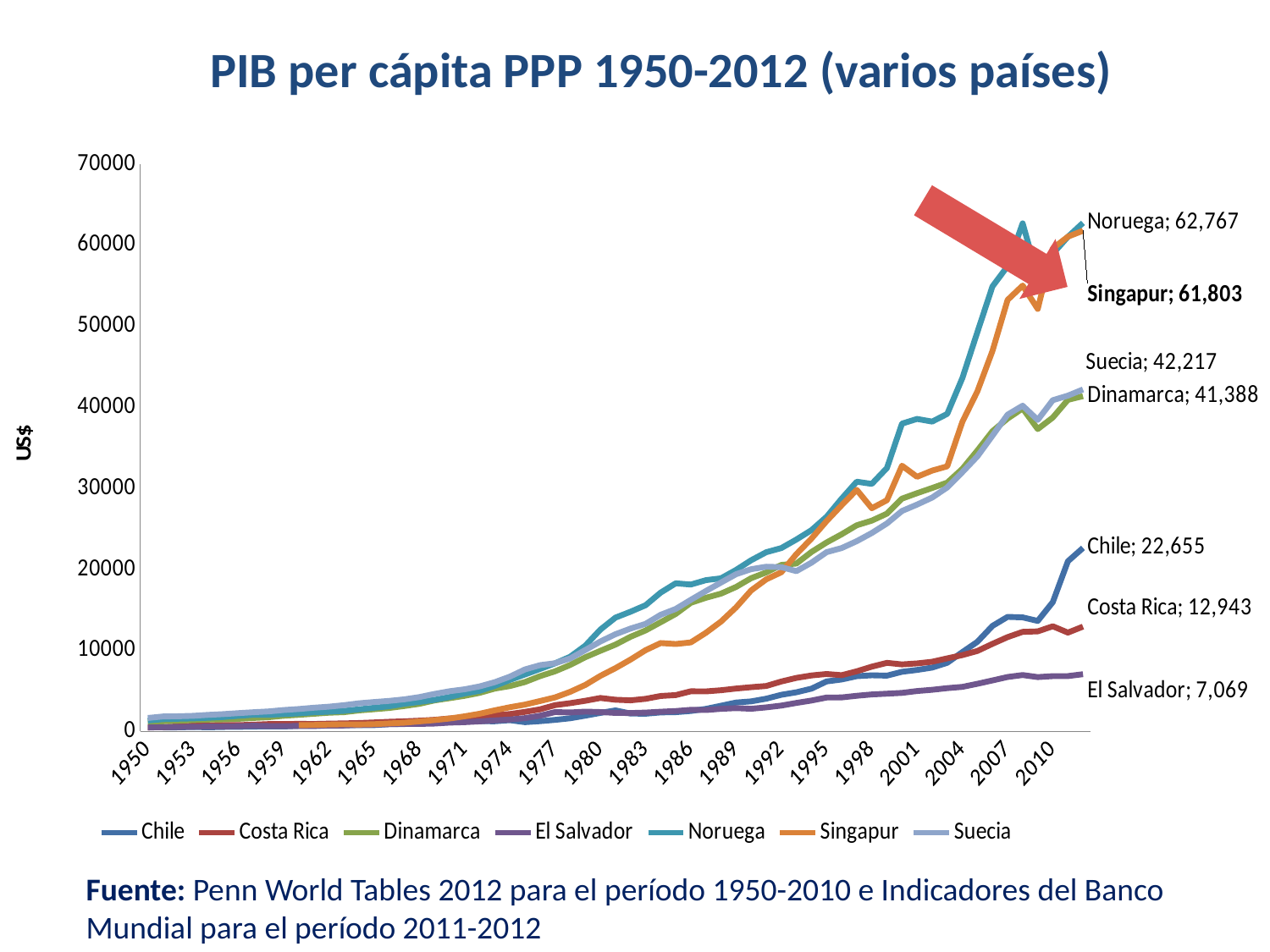

PIB per cápita PPP 1950-2012 (varios países)

### Chart

| Category | Chile | Costa Rica | Dinamarca | El Salvador | Noruega | Singapur | Suecia |
|---|---|---|---|---|---|---|---|
| 1950 | None | 504.43 | 1238.93 | 488.69 | 1356.48 | None | 1665.2 |
| 1951 | 493.94 | 544.05 | 1261.49 | 531.7 | 1522.32 | None | 1850.57 |
| 1952 | 510.38 | 625.27 | 1317.01 | 553.59 | 1572.81 | None | 1875.94 |
| 1953 | 560.8 | 727.83 | 1407.79 | 582.55 | 1617.83 | None | 1931.27 |
| 1954 | 515.24 | 760.45 | 1472.68 | 608.57 | 1692.41 | None | 2047.62 |
| 1955 | 555.82 | 805.03 | 1498.8 | 626.45 | 1787.07 | None | 2140.75 |
| 1956 | 578.23 | 788.62 | 1561.27 | 656.57 | 1934.65 | None | 2268.06 |
| 1957 | 608.67 | 844.84 | 1670.96 | 711.43 | 2060.32 | None | 2378.68 |
| 1958 | 627.54 | 913.8 | 1759.84 | 676.37 | 2055.73 | None | 2478.22 |
| 1959 | 622.1 | 914.27 | 1941.11 | 670.02 | 2148.79 | None | 2647.99 |
| 1960 | 694.62 | 944.65 | 2054.32 | 680.94 | 2236.65 | 782.98 | 2771.9 |
| 1961 | 701.03 | 927.9 | 2185.71 | 681.05 | 2362.4 | 803.4 | 2934.83 |
| 1962 | 734.8 | 970.61 | 2317.27 | 733.11 | 2441.03 | 851.2 | 3060.55 |
| 1963 | 765.08 | 1004.11 | 2382.05 | 744.34 | 2545.89 | 882.48 | 3248.57 |
| 1964 | 782.06 | 1042.88 | 2601.61 | 807.97 | 2737.06 | 865.19 | 3482.78 |
| 1965 | 786.21 | 1122.08 | 2747.51 | 851.07 | 2927.19 | 902.94 | 3636.95 |
| 1966 | 904.06 | 1200.29 | 2903.99 | 902.55 | 3111.79 | 995.28 | 3776.69 |
| 1967 | 920.95 | 1252.88 | 3139.12 | 939.16 | 3417.19 | 1081.25 | 3966.23 |
| 1968 | 986.31 | 1337.23 | 3414.86 | 935.19 | 3644.91 | 1251.57 | 4245.06 |
| 1969 | 1091.75 | 1441.88 | 3830.5 | 977.24 | 3900.83 | 1402.28 | 4636.38 |
| 1970 | 1141.4 | 1606.3 | 4107.39 | 1094.39 | 4249.85 | 1599.32 | 4964.85 |
| 1971 | 1258.35 | 1700.12 | 4398.21 | 1147.84 | 4691.1 | 1871.36 | 5205.65 |
| 1972 | 1273.71 | 1829.26 | 4770.74 | 1249.97 | 5025.56 | 2192.78 | 5563.1 |
| 1973 | 1260.46 | 2007.49 | 5295.92 | 1369.12 | 5629.24 | 2608.62 | 6085.99 |
| 1974 | 1399.28 | 2153.04 | 5605.07 | 1478.89 | 6353.42 | 2996.94 | 6768.06 |
| 1975 | 1148.83 | 2418.69 | 6102.64 | 1648.92 | 7031.72 | 3320.51 | 7658.38 |
| 1976 | 1271.39 | 2736.48 | 6832.36 | 1947.78 | 7717.15 | 3758.97 | 8186.19 |
| 1977 | 1431.38 | 3254.86 | 7425.16 | 2392.88 | 8416.16 | 4209.36 | 8429.9 |
| 1978 | 1634.16 | 3491.46 | 8210.45 | 2343.48 | 9224.06 | 4893.84 | 9010.53 |
| 1979 | 1953.64 | 3786.62 | 9160.03 | 2453.2 | 10591.28 | 5744.11 | 10047.95 |
| 1980 | 2290.99 | 4136.86 | 9956.19 | 2396.37 | 12571.71 | 6860.73 | 11102.21 |
| 1981 | 2606.36 | 3922.08 | 10722.09 | 2292.06 | 14053.45 | 7819.5 | 12004.04 |
| 1982 | 2217.59 | 3848.11 | 11682.56 | 2281.42 | 14776.29 | 8868.57 | 12701.83 |
| 1983 | 2194.79 | 4032.52 | 12472.83 | 2333.87 | 15579.32 | 10039.45 | 13283.38 |
| 1984 | 2350.71 | 4381.4 | 13484.29 | 2438.24 | 17141.16 | 10913.47 | 14402.61 |
| 1985 | 2383.45 | 4490.75 | 14507.29 | 2523.35 | 18285.59 | 10792.58 | 15126.13 |
| 1986 | 2529.12 | 4959.22 | 15876.8 | 2675.91 | 18130.84 | 10995.26 | 16248.45 |
| 1987 | 2793.1 | 4949.65 | 16502.04 | 2651.46 | 18676.04 | 12179.85 | 17338.94 |
| 1988 | 3177.77 | 5089.2 | 17013.1 | 2797.08 | 18906.74 | 13566.14 | 18383.26 |
| 1989 | 3573.34 | 5302.16 | 17838.51 | 2879.97 | 19942.36 | 15318.44 | 19412.38 |
| 1990 | 3714.48 | 5469.9 | 18914.98 | 2799.97 | 21130.18 | 17403.83 | 20024.47 |
| 1991 | 4049.46 | 5617.79 | 19632.7 | 2977.43 | 22123.61 | 18776.29 | 20337.38 |
| 1992 | 4528.27 | 6167.44 | 20559.37 | 3199.45 | 22634.11 | 19652.19 | 20276.73 |
| 1993 | 4839.25 | 6613.01 | 20721.24 | 3521.49 | 23690.25 | 21891.1 | 19787.43 |
| 1994 | 5290.07 | 6914.18 | 22154.14 | 3822.97 | 24850.26 | 23805.5 | 20832.07 |
| 1995 | 6176.27 | 7096.98 | 23324.1 | 4189.8 | 26497.62 | 25963.26 | 22128.91 |
| 1996 | 6416.21 | 6947.91 | 24338.5 | 4203.66 | 28735.84 | 27923.25 | 22636.76 |
| 1997 | 6822.01 | 7426.93 | 25448.15 | 4405.13 | 30831.67 | 29826.6 | 23483.71 |
| 1998 | 6934.14 | 7999.63 | 26021.39 | 4571.39 | 30560.27 | 27548.68 | 24490.27 |
| 1999 | 6892.43 | 8470.67 | 26887.01 | 4666.68 | 32522.68 | 28543.99 | 25674.58 |
| 2000 | 7365.54 | 8276.41 | 28733.69 | 4766.36 | 37998.02 | 32807.55 | 27209.76 |
| 2001 | 7595.63 | 8402.39 | 29415.19 | 4993.3 | 38578.47 | 31435.98 | 27999.15 |
| 2002 | 7883.59 | 8608.3 | 30053.77 | 5148.97 | 38251.37 | 32199.9 | 28862.91 |
| 2003 | 8475.93 | 9023.95 | 30721.13 | 5347.39 | 39200.84 | 32729.19 | 30121.79 |
| 2004 | 9796.02 | 9426.82 | 32416.89 | 5501.82 | 43614.97 | 38213.22 | 32001.27 |
| 2005 | 11068.39 | 9939.32 | 34677.48 | 5888.38 | 49293.48 | 41988.62 | 33958.52 |
| 2006 | 13028.01 | 10810.75 | 37060.92 | 6297.73 | 54927.42 | 46959.03 | 36505.76 |
| 2007 | 14145.76 | 11647.21 | 38622.64 | 6723.29 | 57428.0 | 53257.97 | 39102.53 |
| 2008 | 14082.86 | 12295.45 | 39869.51 | 6964.09 | 62714.23 | 55033.84 | 40209.76 |
| 2009 | 13643.93 | 12356.47 | 37324.05 | 6715.1 | 56098.83 | 52152.36 | 38454.26 |
| 2010 | 15960.8 | 12983.02 | 38746.51 | 6827.97 | 58958.65 | 59615.24 | 40890.71 |
| 2011 | 21000.62124831172 | 12199.305974806153 | 40932.9688323354 | 6839.005380682764 | 61046.18991948709 | 61069.5839084954 | 41453.00737121552 |
| 2012 | 22655.332073300924 | 12943.436815675364 | 41387.96836241093 | 7069.294962452555 | 62766.95998381992 | 61803.22001280658 | 42216.85194365224 |
Fuente: Penn World Tables 2012 para el período 1950-2010 e Indicadores del Banco Mundial para el período 2011-2012